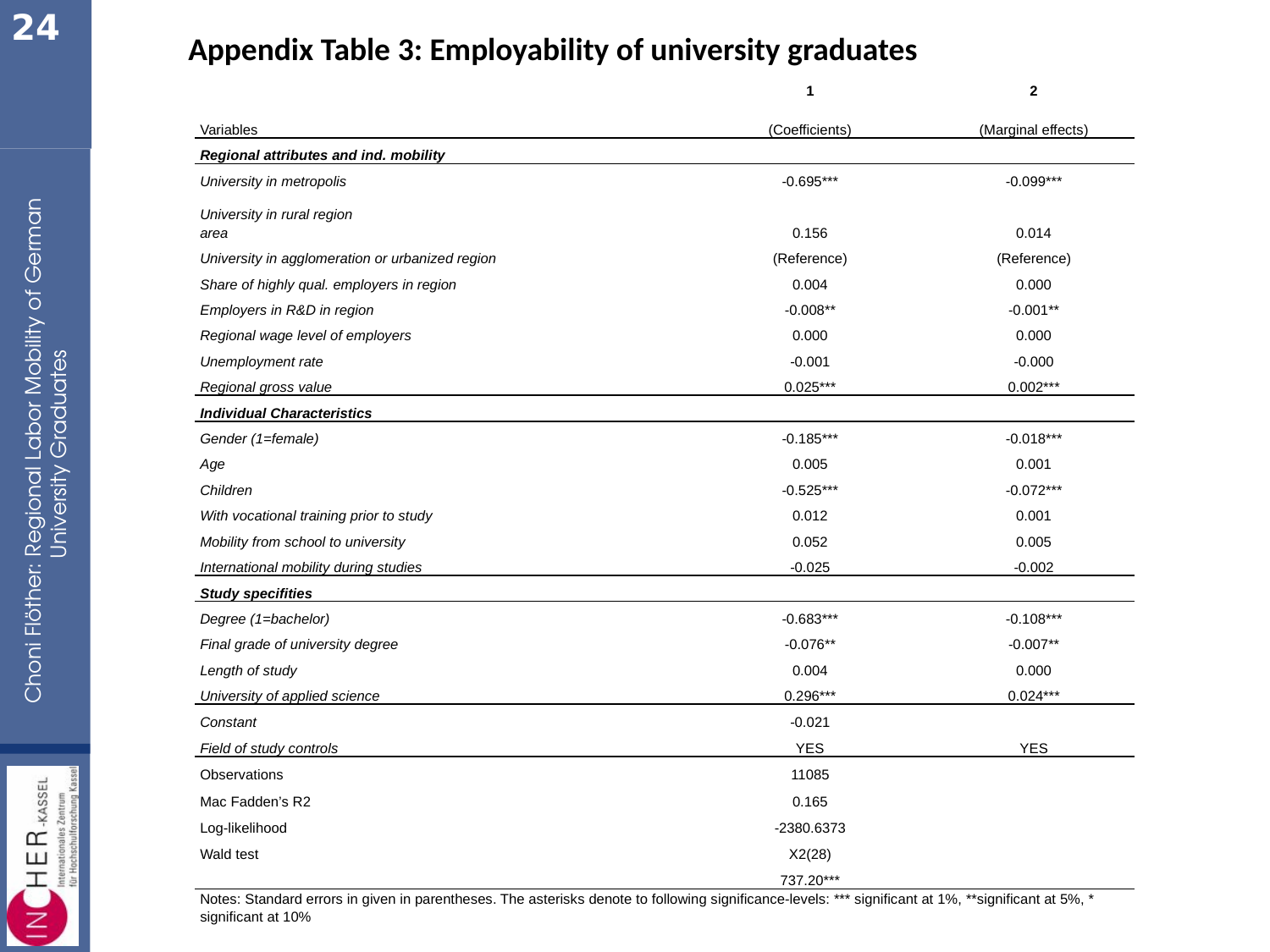

24
Appendix Table 3: Employability of university graduates
| Variables | 1 | 2 |
| --- | --- | --- |
|  | (Coefficients) | (Marginal effects) |
| Regional attributes and ind. mobility |  |  |
| University in metropolis | -0.695\*\*\* | -0.099\*\*\* |
| University in rural region area | 0.156 | 0.014 |
| University in agglomeration or urbanized region | (Reference) | (Reference) |
| Share of highly qual. employers in region | 0.004 | 0.000 |
| Employers in R&D in region | -0.008\*\* | -0.001\*\* |
| Regional wage level of employers | 0.000 | 0.000 |
| Unemployment rate | -0.001 | -0.000 |
| Regional gross value | 0.025\*\*\* | 0.002\*\*\* |
| Individual Characteristics |  |  |
| Gender (1=female) | -0.185\*\*\* | -0.018\*\*\* |
| Age | 0.005 | 0.001 |
| Children (1=yes, 0=no) | -0.525\*\*\* | -0.072\*\*\* |
| With vocational training prior to study (1=yes, 0=no) | 0.012 | 0.001 |
| Mobility from school to university | 0.052 | 0.005 |
| International mobility during studies | -0.025 | -0.002 |
| Study specifities |  |  |
| Degree (1=bachelor) | -0.683\*\*\* | -0.108\*\*\* |
| Final grade of university degree | -0.076\*\* | -0.007\*\* |
| Length of study | 0.004 | 0.000 |
| University of applied science | 0.296\*\*\* | 0.024\*\*\* |
| Constant | -0.021 |  |
| Field of study controls | YES | YES |
| Observations | 11085 |  |
| Mac Fadden’s R2 | 0.165 |  |
| Log-likelihood | -2380.6373 |  |
| Wald test | X2(28) |  |
|  | 737.20\*\*\* |  |
| Notes: Standard errors in given in parentheses. The asterisks denote to following significance-levels: \*\*\* significant at 1%, \*\*significant at 5%, \* significant at 10% |  |  |